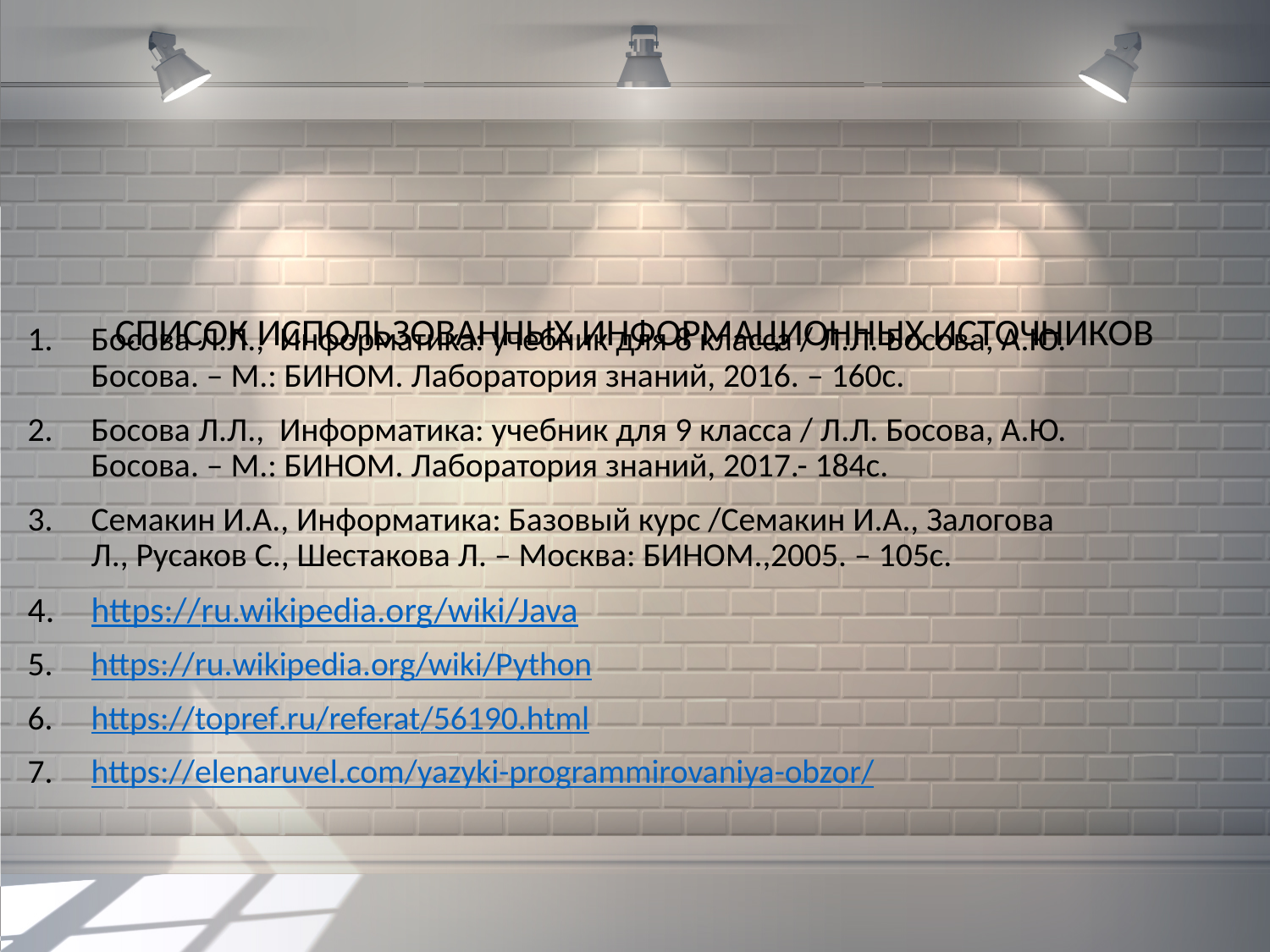

# СПИСОК ИСПОЛЬЗОВАННЫХ ИНФОРМАЦИОННЫХ ИСТОЧНИКОВ
Босова Л.Л.,  Информатика: учебник для 8 класса / Л.Л. Босова, А.Ю. Босова. – М.: БИНОМ. Лаборатория знаний, 2016. – 160с.
Босова Л.Л.,  Информатика: учебник для 9 класса / Л.Л. Босова, А.Ю. Босова. – М.: БИНОМ. Лаборатория знаний, 2017.- 184с.
Семакин И.А., Информатика: Базовый курс /Семакин И.А., Залогова Л., Русаков С., Шестакова Л. – Москва: БИНОМ.,2005. – 105с.
https://ru.wikipedia.org/wiki/Java
https://ru.wikipedia.org/wiki/Python
https://topref.ru/referat/56190.html
https://elenaruvel.com/yazyki-programmirovaniya-obzor/